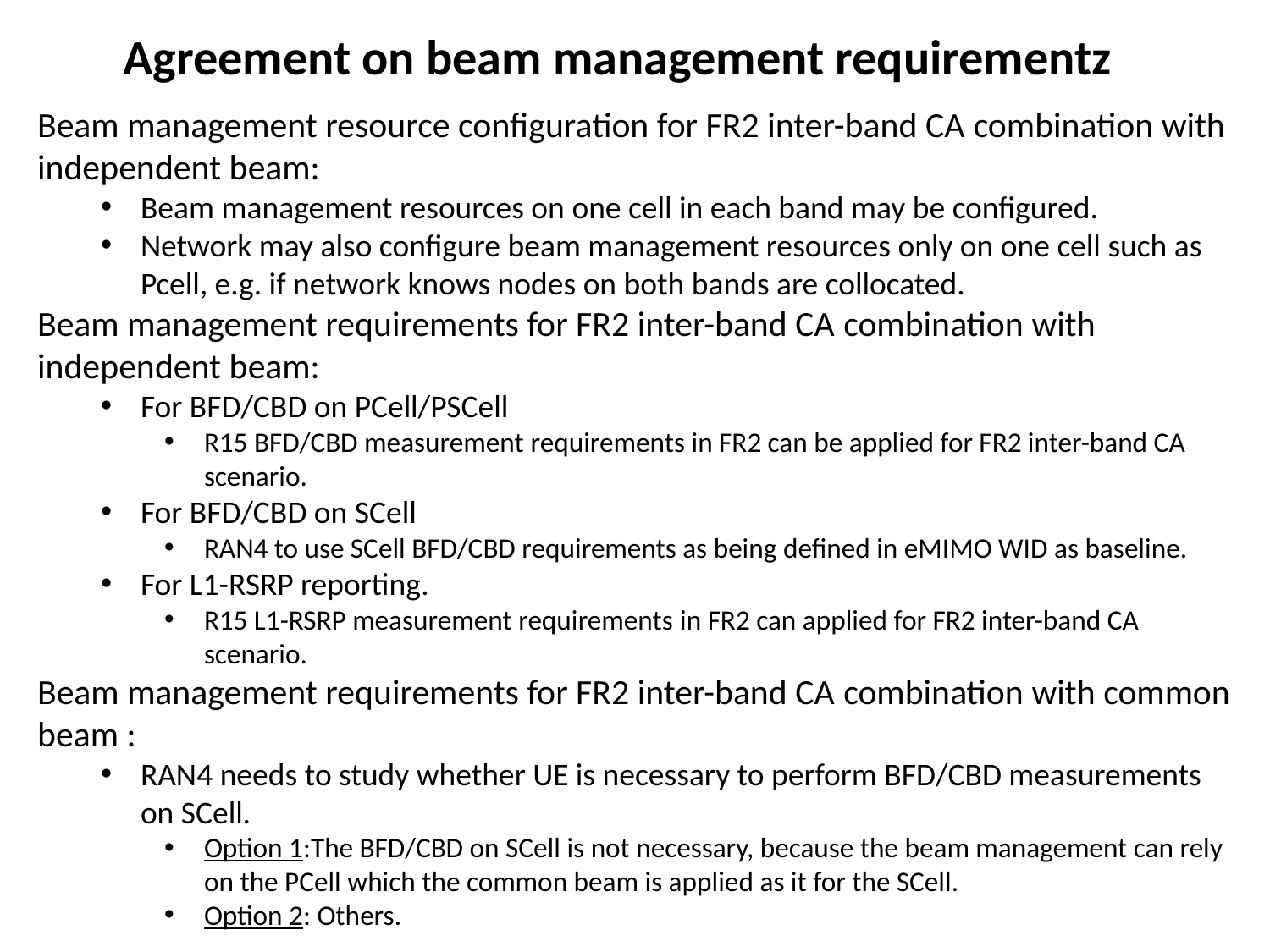

# Agreement on beam management requirementz
Beam management resource configuration for FR2 inter-band CA combination with independent beam:
Beam management resources on one cell in each band may be configured.
Network may also configure beam management resources only on one cell such as Pcell, e.g. if network knows nodes on both bands are collocated.
Beam management requirements for FR2 inter-band CA combination with independent beam:
For BFD/CBD on PCell/PSCell
R15 BFD/CBD measurement requirements in FR2 can be applied for FR2 inter-band CA scenario.
For BFD/CBD on SCell
RAN4 to use SCell BFD/CBD requirements as being defined in eMIMO WID as baseline.
For L1-RSRP reporting.
R15 L1-RSRP measurement requirements in FR2 can applied for FR2 inter-band CA scenario.
Beam management requirements for FR2 inter-band CA combination with common beam :
RAN4 needs to study whether UE is necessary to perform BFD/CBD measurements on SCell.
Option 1:The BFD/CBD on SCell is not necessary, because the beam management can rely on the PCell which the common beam is applied as it for the SCell.
Option 2: Others.